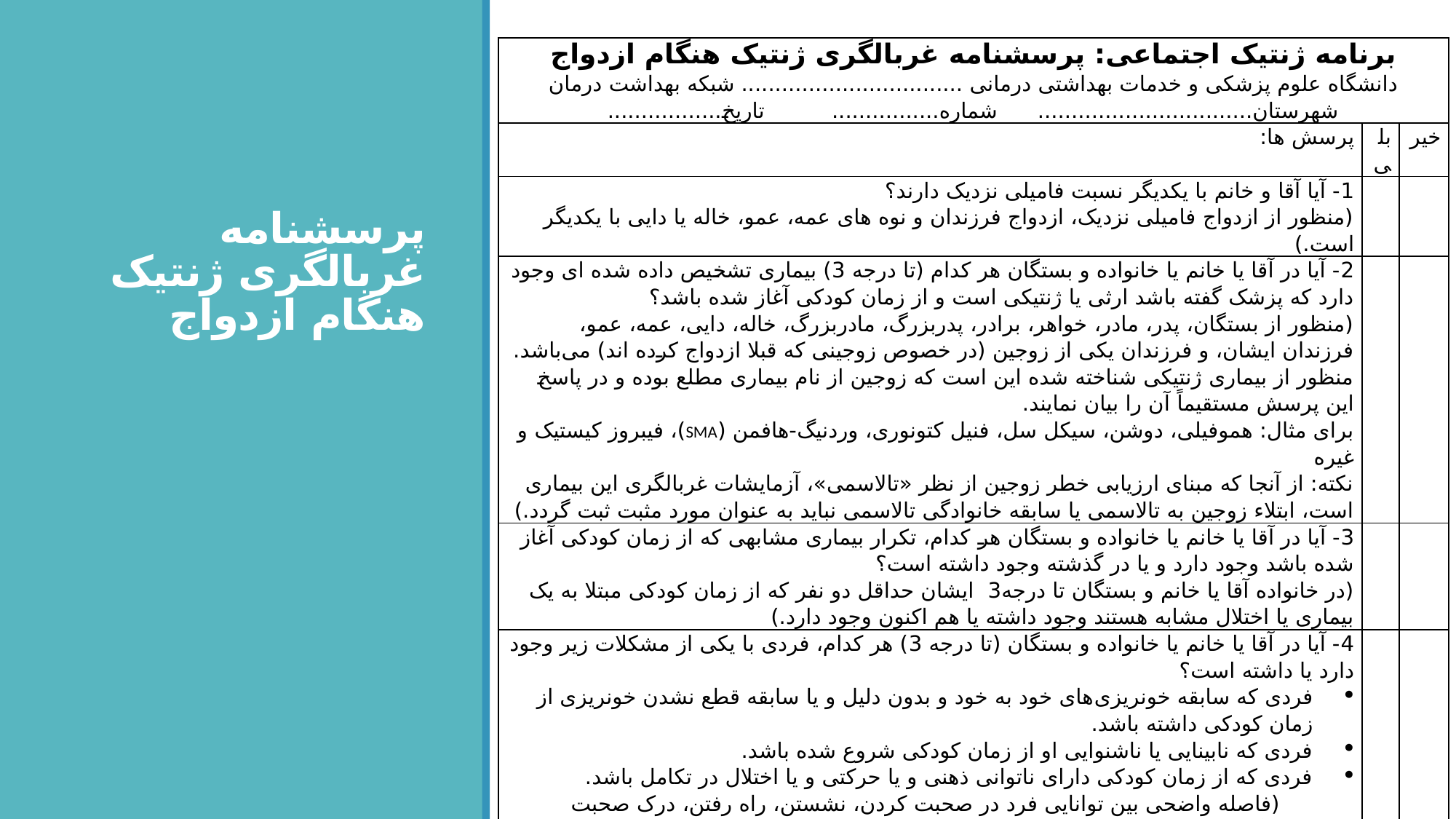

| برنامه ژنتیک اجتماعی: پرسشنامه غربالگری ژنتیک هنگام ازدواج دانشگاه علوم پزشکی و خدمات بهداشتی درمانی ................................. شبکه بهداشت درمان شهرستان................................ شماره................ تاریخ................. |  |  |
| --- | --- | --- |
| پرسش ها: | بلی | خیر |
| 1- آیا آقا و خانم با یکدیگر نسبت فامیلی نزدیک دارند؟ (منظور از ازدواج فامیلی نزدیک، ازدواج فرزندان و نوه های عمه، عمو، خاله یا دایی با یکدیگر است.) |  |  |
| 2- آیا در آقا یا خانم یا خانواده و بستگان هر کدام (تا درجه 3) بیماری تشخیص داده شده ای وجود دارد که پزشک گفته باشد ارثی یا ژنتیکی است و از زمان کودکی آغاز شده باشد؟ (منظور از بستگان، پدر، مادر، خواهر، برادر، پدربزرگ، مادربزرگ، خاله، دایی، عمه، عمو، فرزندان ایشان، و فرزندان یکی از زوجین (در خصوص زوجینی که قبلا ازدواج کرده اند) می‌باشد. منظور از بیماری ژنتیکی شناخته شده این است که زوجین از نام بیماری مطلع بوده و در پاسخ این پرسش مستقیماً آن را بیان نمایند. برای مثال: هموفیلی، دوشن، سیکل سل، فنیل کتونوری، وردنیگ-هافمن (SMA)، فیبروز کیستیک و غیره نکته: از آنجا که مبنای ارزیابی خطر زوجین از نظر «تالاسمی»، آزمایشات غربالگری این بیماری است، ابتلاء زوجین به تالاسمی یا سابقه خانوادگی تالاسمی نباید به عنوان مورد مثبت ثبت گردد.) |  |  |
| 3- آیا در آقا یا خانم یا خانواده و بستگان هر کدام، تکرار بیماری مشابهی که از زمان کودکی آغاز شده باشد وجود دارد و یا در گذشته وجود داشته است؟ (در خانواده آقا یا خانم و بستگان تا درجه3 ایشان حداقل دو نفر که از زمان کودکی مبتلا به یک بیماری یا اختلال مشابه هستند وجود داشته یا هم اکنون وجود دارد.) |  |  |
| 4- آیا در آقا یا خانم یا خانواده و بستگان (تا درجه 3) هر کدام، فردی با یکی از مشکلات زیر وجود دارد یا داشته است؟ فردی که سابقه خونریزی‌های خود به خود و بدون دلیل و یا سابقه قطع نشدن خونریزی از زمان کودکی داشته باشد. فردی که نابینایی یا ناشنوایی او از زمان کودکی شروع شده باشد. فردی که از زمان کودکی دارای ناتوانی ذهنی و یا حرکتی و یا اختلال در تکامل باشد. (فاصله واضحی بین توانایی فرد در صحبت کردن، نشستن، راه رفتن، درک صحبت دیگران یا انجام کارهای شخصی با افراد هم سن و سال خود در خویشاوندان داشته و این مشکل برطرف نشده است.) |  |  |
# پرسشنامه غربالگری ژنتیک هنگام ازدواج